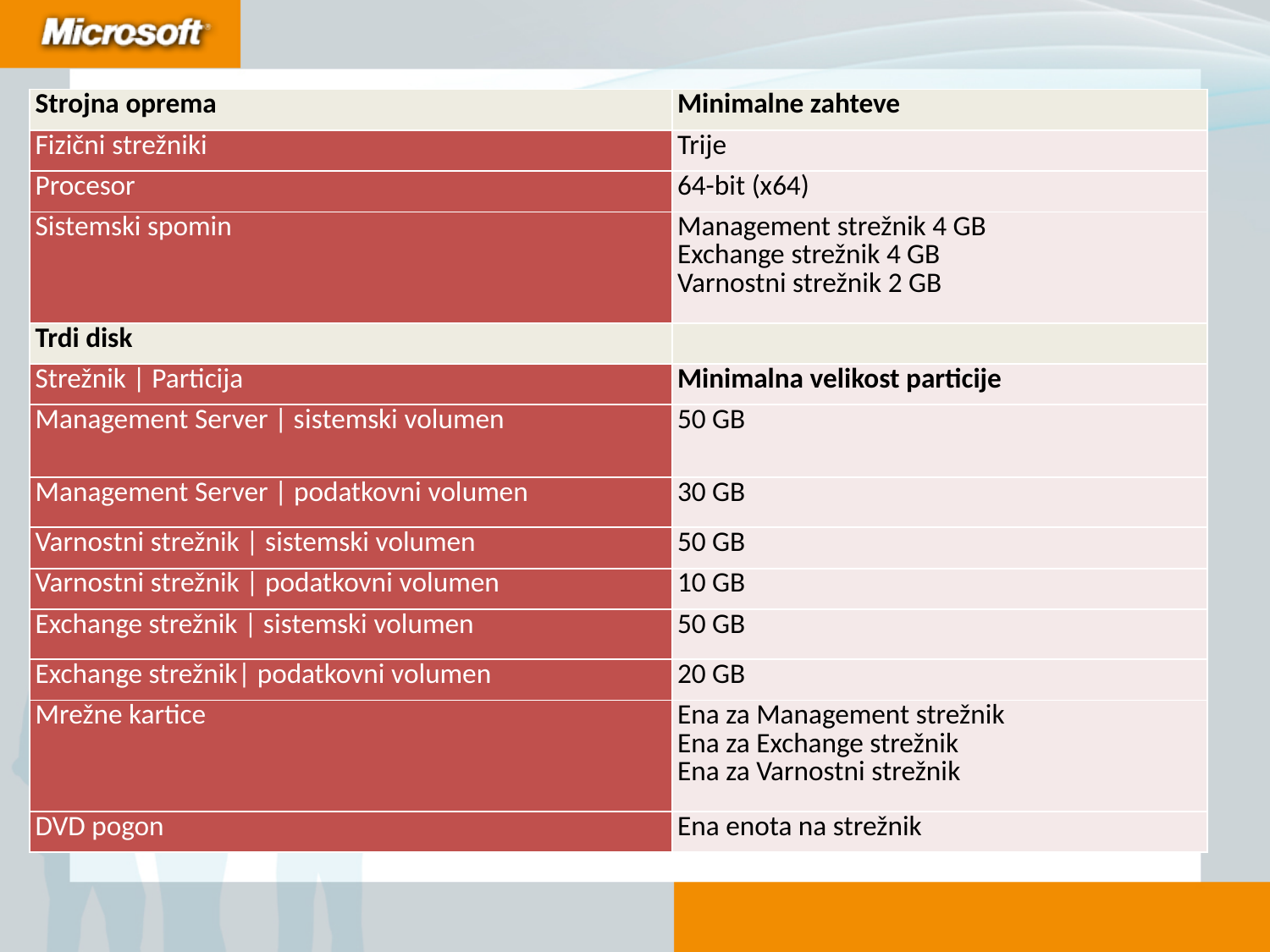

#
| Strojna oprema | Minimalne zahteve |
| --- | --- |
| Fizični strežniki | Trije |
| Procesor | 64-bit (x64) |
| Sistemski spomin | Management strežnik 4 GB Exchange strežnik 4 GB Varnostni strežnik 2 GB |
| Trdi disk |  |
| Strežnik | Particija | Minimalna velikost particije |
| Management Server | sistemski volumen | 50 GB |
| Management Server | podatkovni volumen | 30 GB |
| Varnostni strežnik | sistemski volumen | 50 GB |
| Varnostni strežnik | podatkovni volumen | 10 GB |
| Exchange strežnik | sistemski volumen | 50 GB |
| Exchange strežnik| podatkovni volumen | 20 GB |
| Mrežne kartice | Ena za Management strežnik Ena za Exchange strežnik Ena za Varnostni strežnik |
| DVD pogon | Ena enota na strežnik |